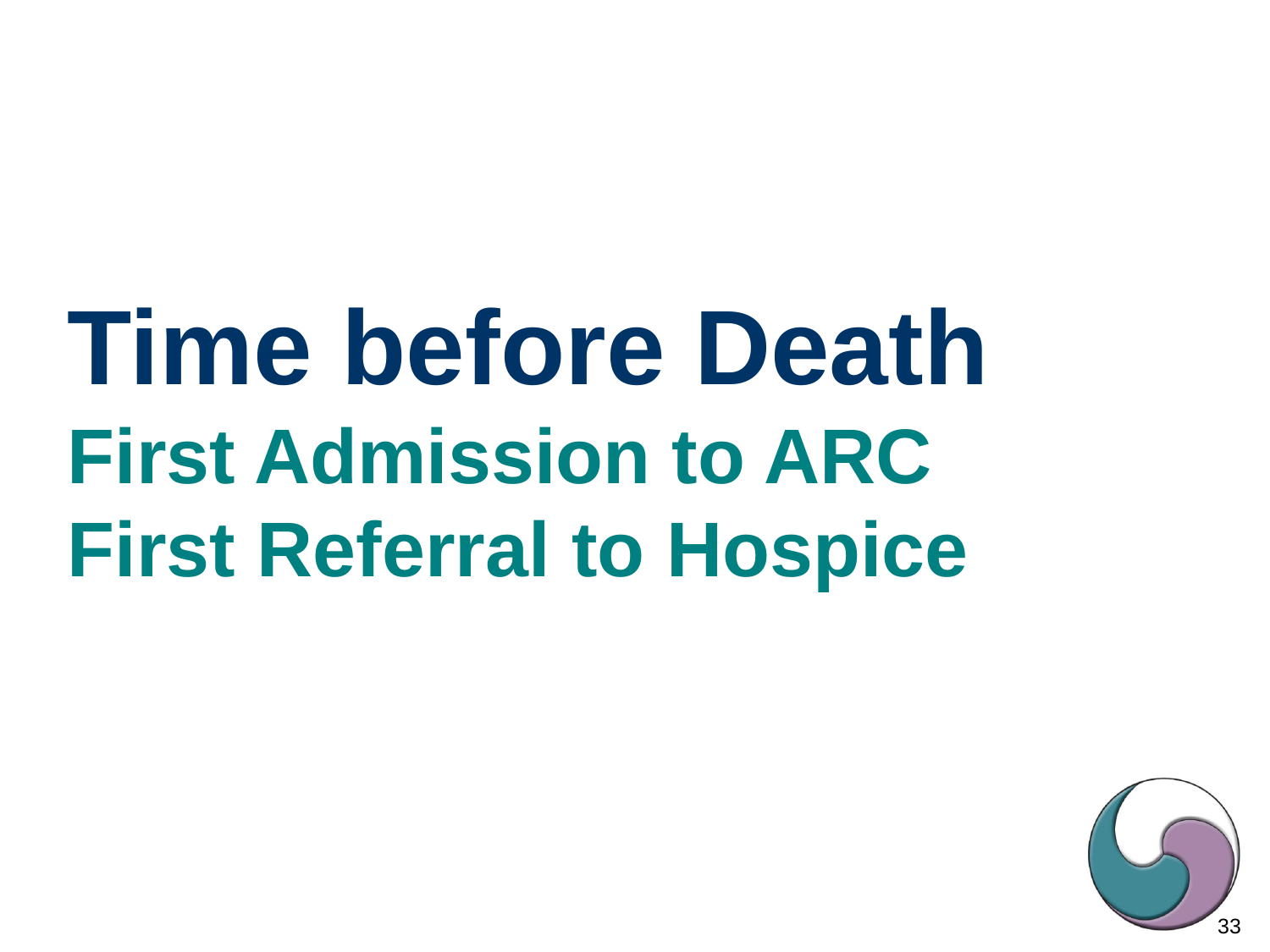

Time before Death
First Admission to ARC
First Referral to Hospice